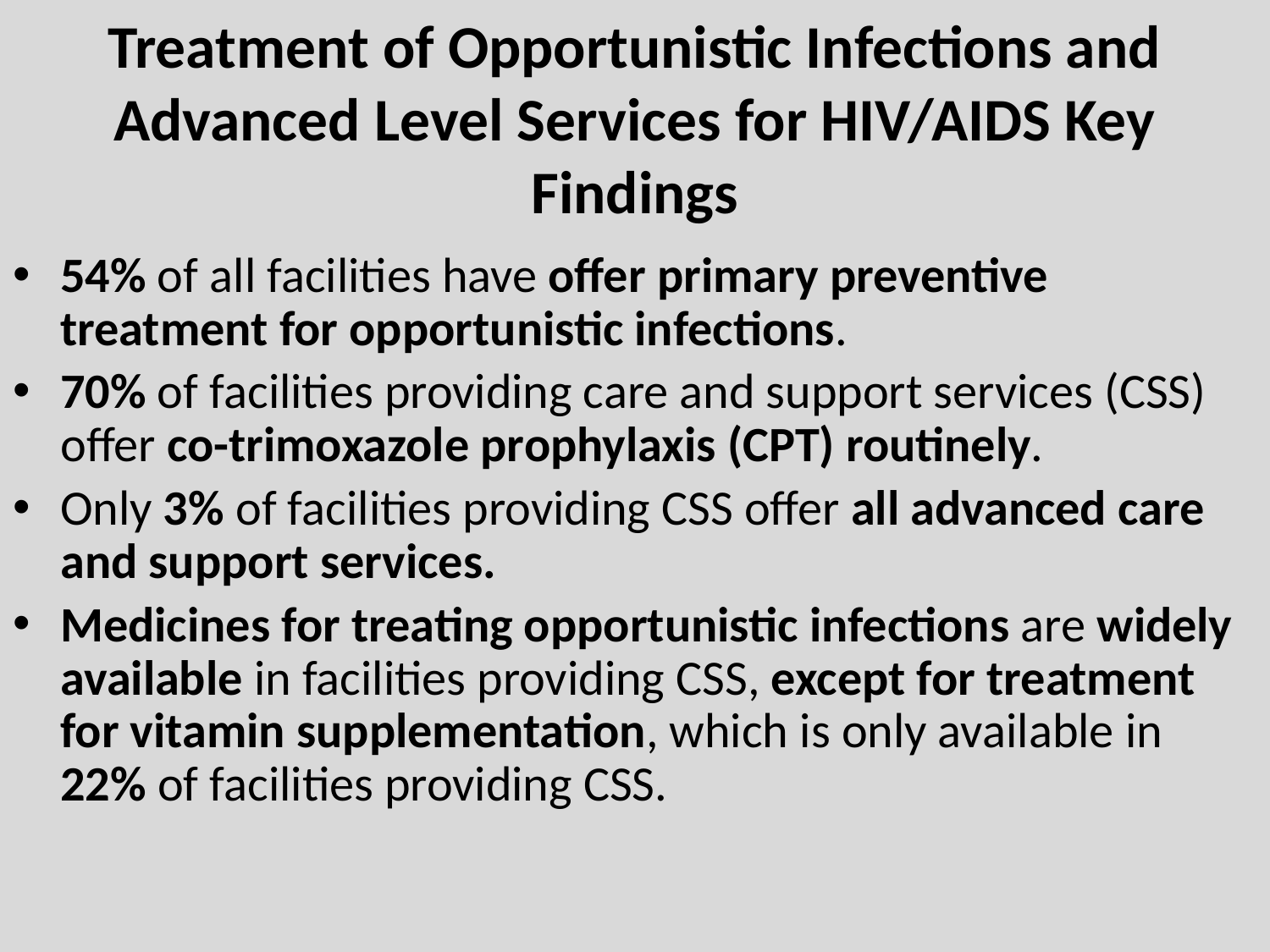

# Treatment of Opportunistic Infections and Advanced Level Services for HIV/AIDS Key Findings
54% of all facilities have offer primary preventive treatment for opportunistic infections.
70% of facilities providing care and support services (CSS) offer co-trimoxazole prophylaxis (CPT) routinely.
Only 3% of facilities providing CSS offer all advanced care and support services.
Medicines for treating opportunistic infections are widely available in facilities providing CSS, except for treatment for vitamin supplementation, which is only available in 22% of facilities providing CSS.